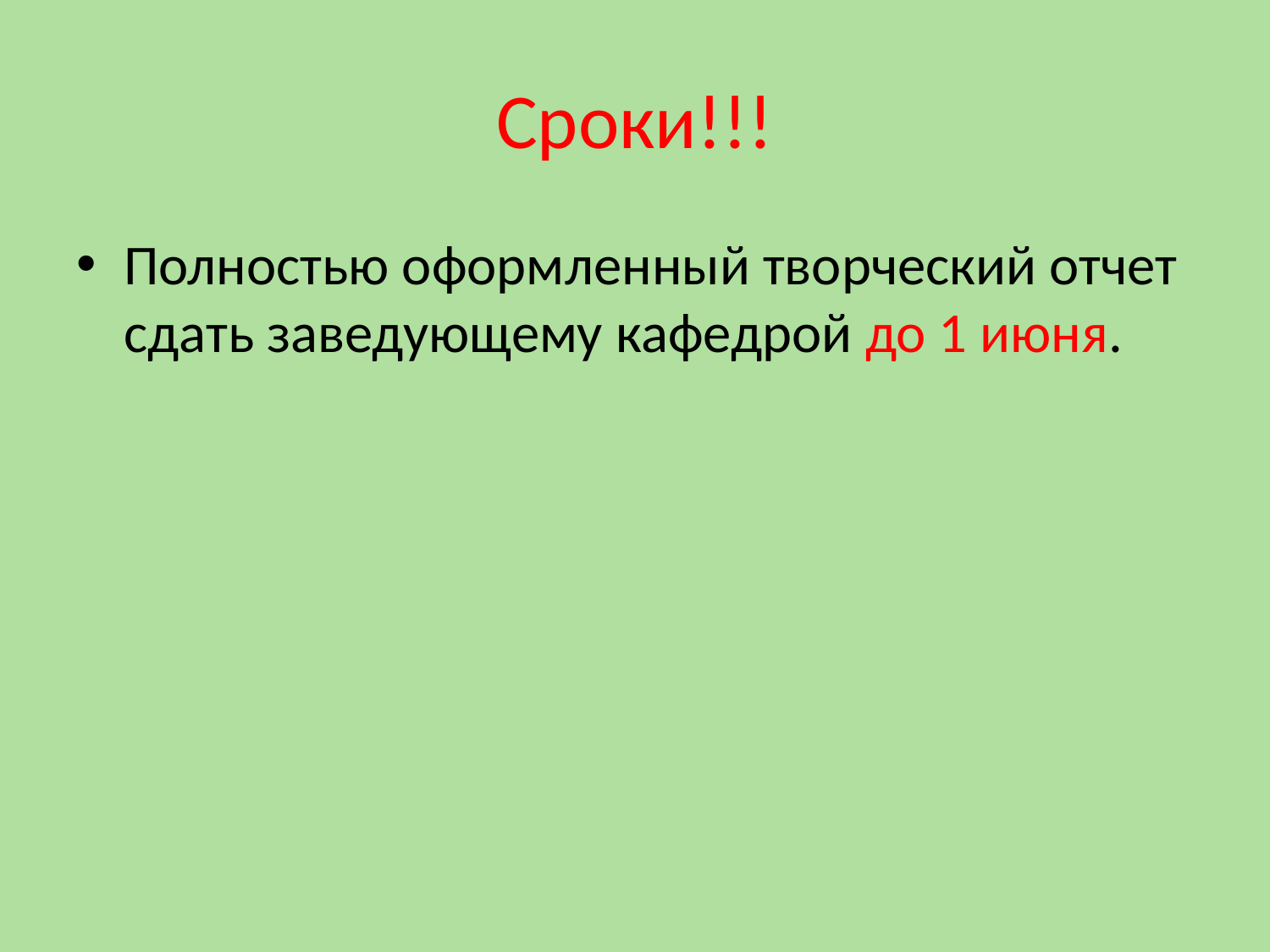

# Сроки!!!
Полностью оформленный творческий отчет сдать заведующему кафедрой до 1 июня.